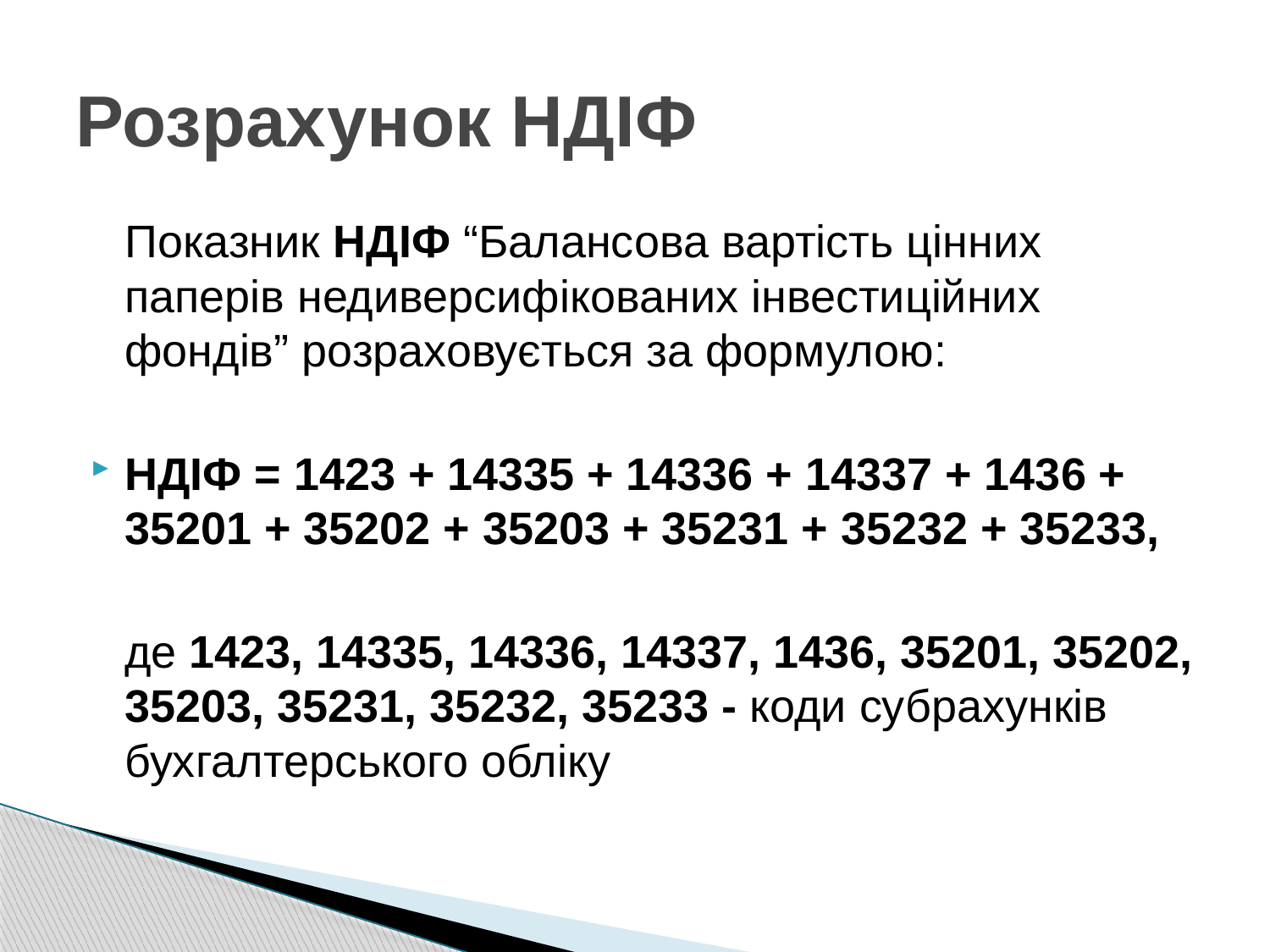

# Розрахунок НДІФ
	Показник НДІФ “Балансова вартість цінних паперів недиверсифікованих інвестиційних фондів” розраховується за формулою:

НДІФ = 1423 + 14335 + 14336 + 14337 + 1436 + 35201 + 35202 + 35203 + 35231 + 35232 + 35233,

		де 1423, 14335, 14336, 14337, 1436, 35201, 35202, 35203, 35231, 35232, 35233 - коди субрахунків бухгалтерського обліку